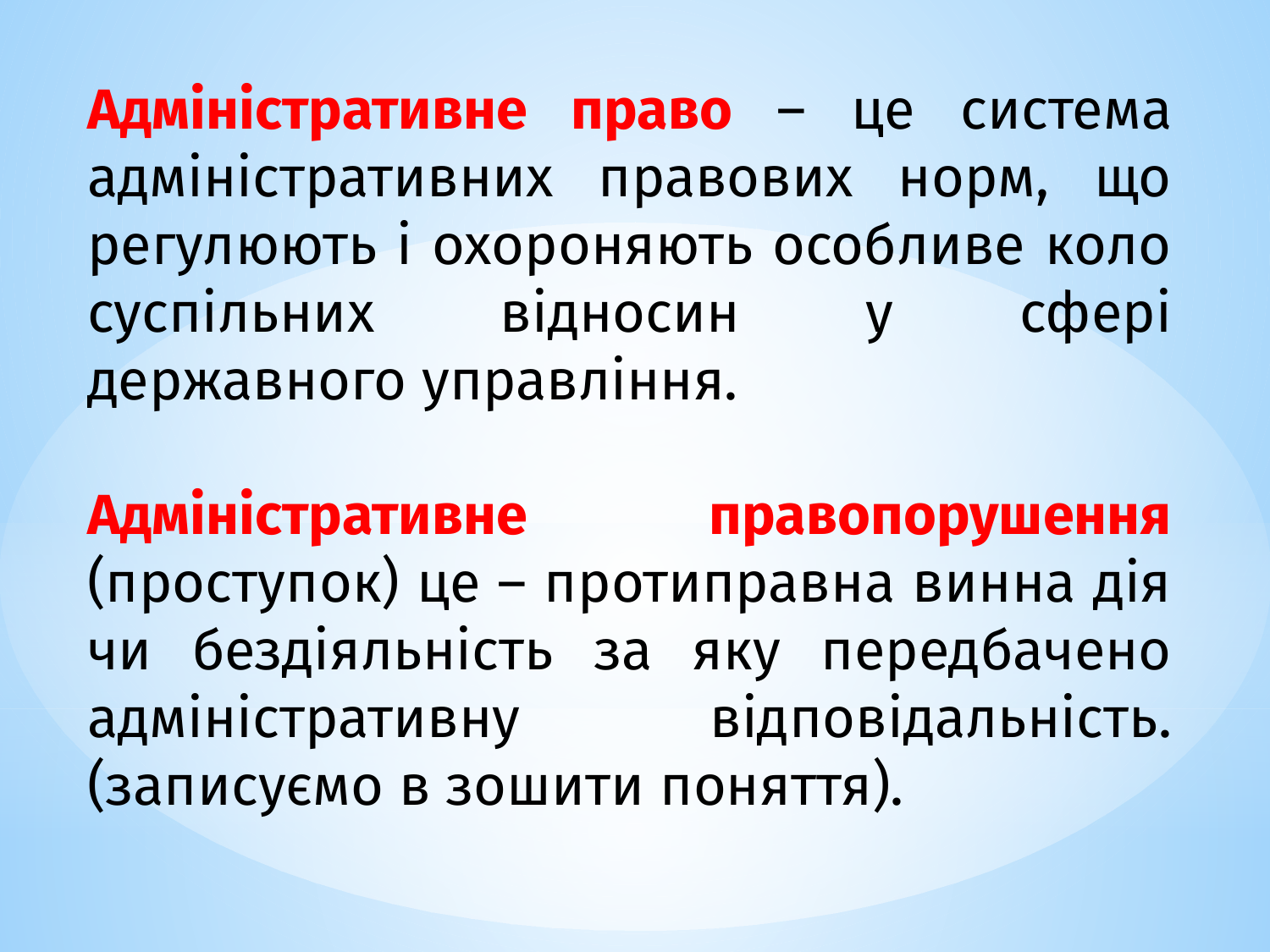

Адміністративне право – це система адміністративних правових норм, що регулюють і охороняють особливе коло суспільних відносин у сфері державного управління.

Адміністративне правопорушення (проступок) це – протиправна винна дія чи бездіяльність за яку передбачено адміністративну відповідальність. (записуємо в зошити поняття).